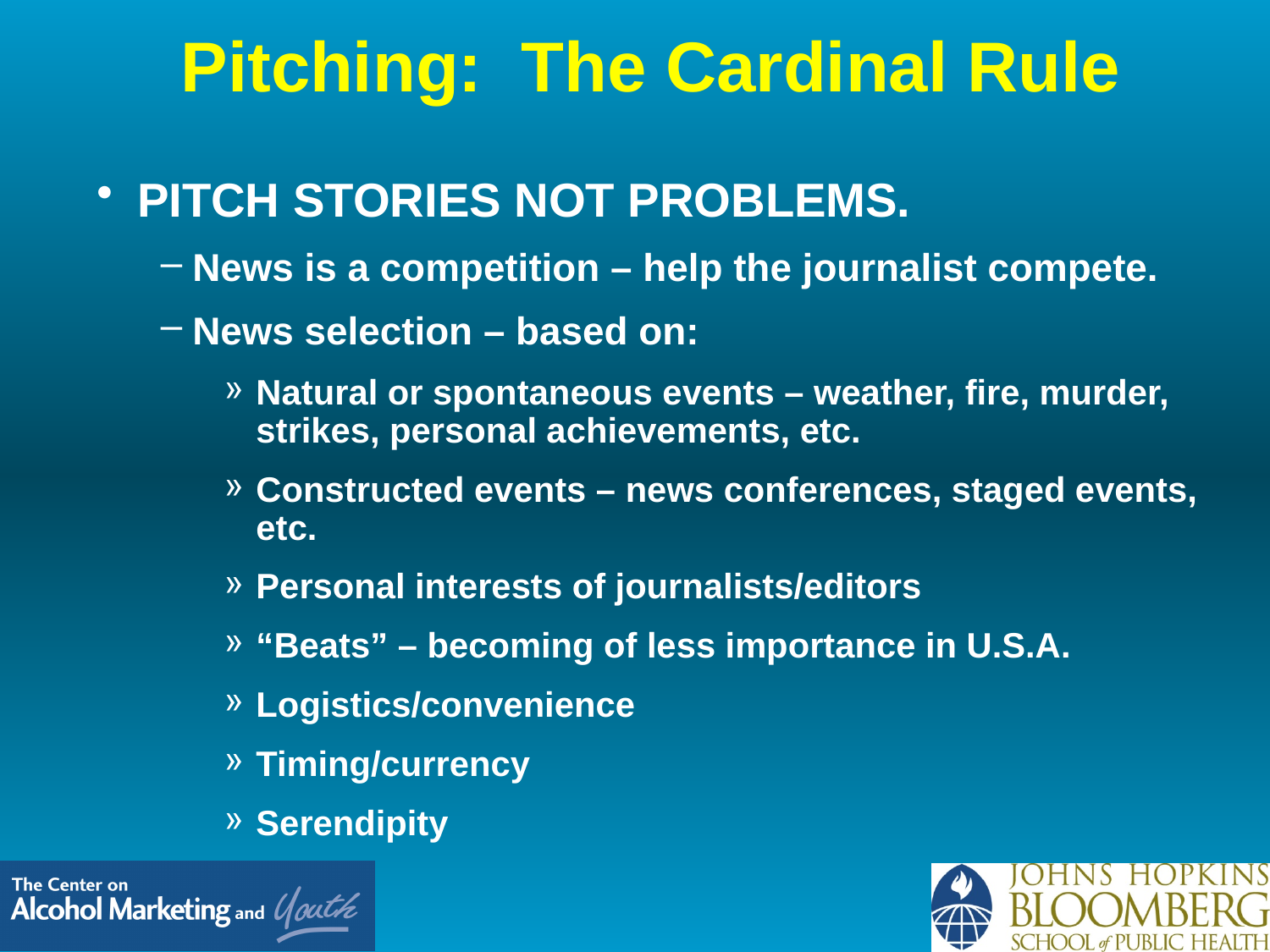

# Pitching:  The Cardinal Rule
PITCH STORIES NOT PROBLEMS.
News is a competition – help the journalist compete.
News selection – based on:
Natural or spontaneous events – weather, fire, murder, strikes, personal achievements, etc.
Constructed events – news conferences, staged events, etc.
Personal interests of journalists/editors
“Beats” – becoming of less importance in U.S.A.
Logistics/convenience
Timing/currency
Serendipity